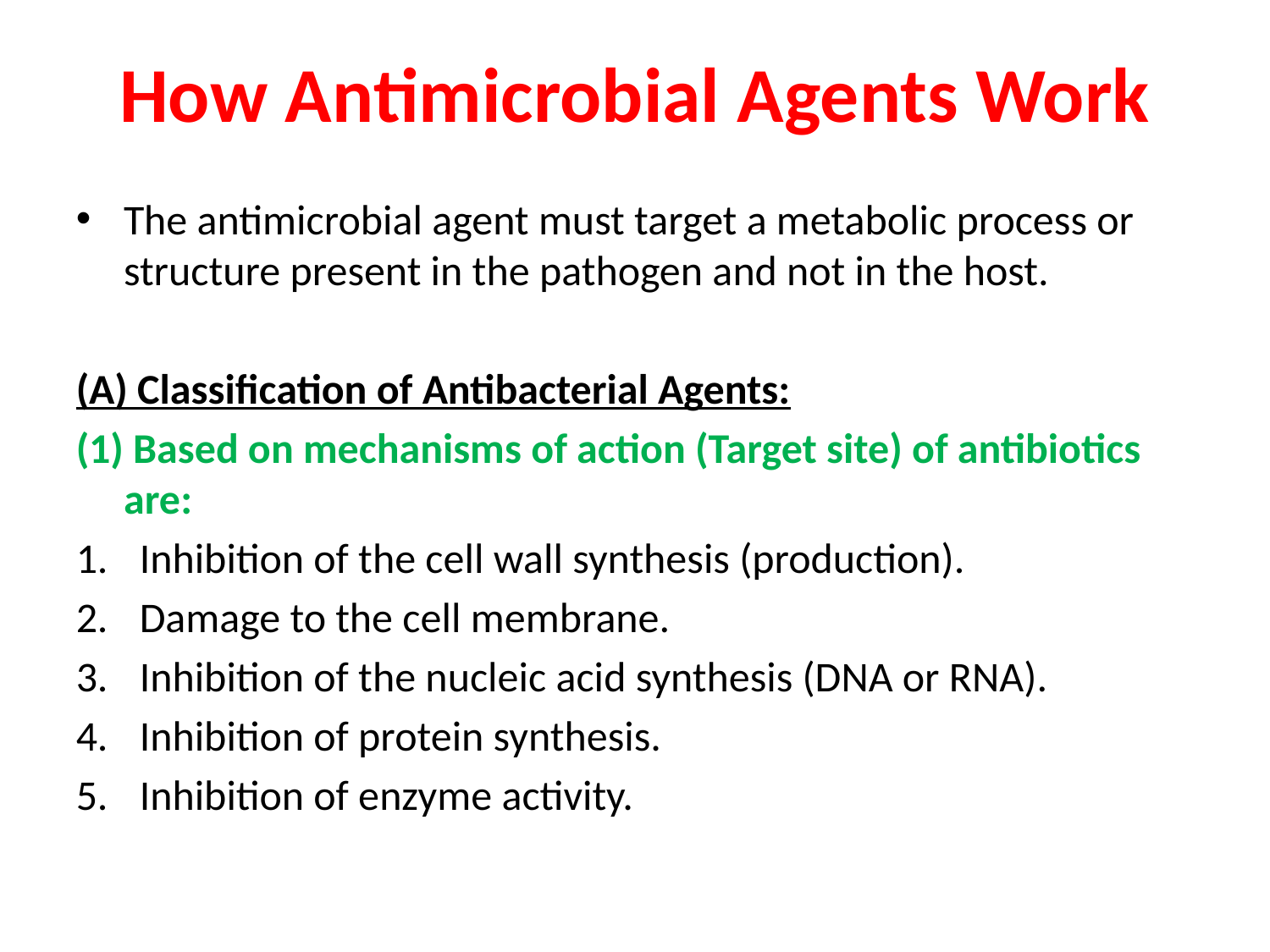

# How Antimicrobial Agents Work
The antimicrobial agent must target a metabolic process or structure present in the pathogen and not in the host.

(A) Classification of Antibacterial Agents:
(1) Based on mechanisms of action (Target site) of antibiotics are:
Inhibition of the cell wall synthesis (production).
Damage to the cell membrane.
Inhibition of the nucleic acid synthesis (DNA or RNA).
Inhibition of protein synthesis.
Inhibition of enzyme activity.